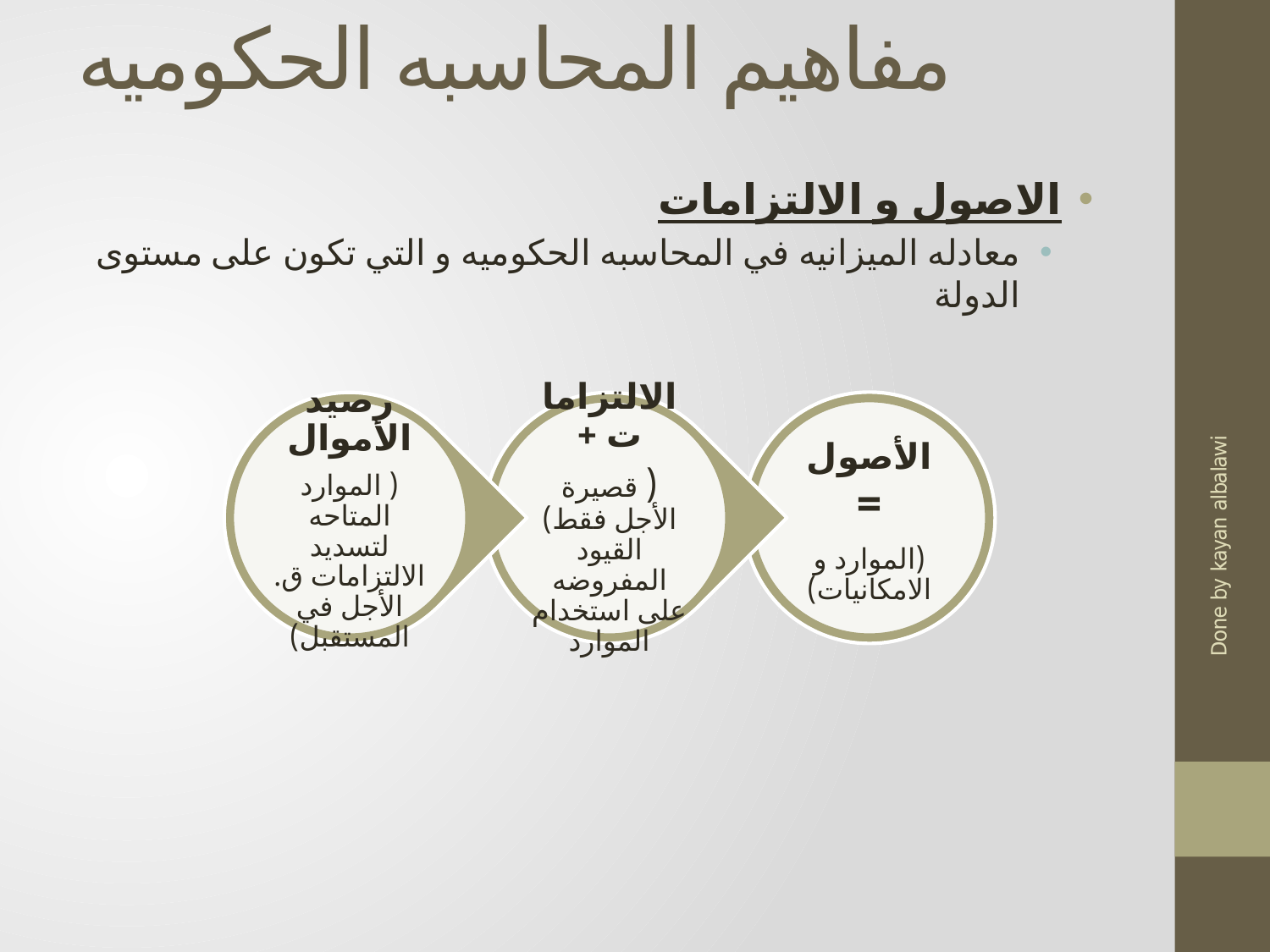

# مفاهيم المحاسبه الحكوميه
الاصول و الالتزامات
معادله الميزانيه في المحاسبه الحكوميه و التي تكون على مستوى الدولة

الأصول =
(الموارد و الامكانيات)
الالتزامات +
( قصيرة الأجل فقط) القيود المفروضه على استخدام الموارد
رصيد الأموال
( الموارد المتاحه لتسديد الالتزامات ق. الأجل في المستقبل)
Done by kayan albalawi